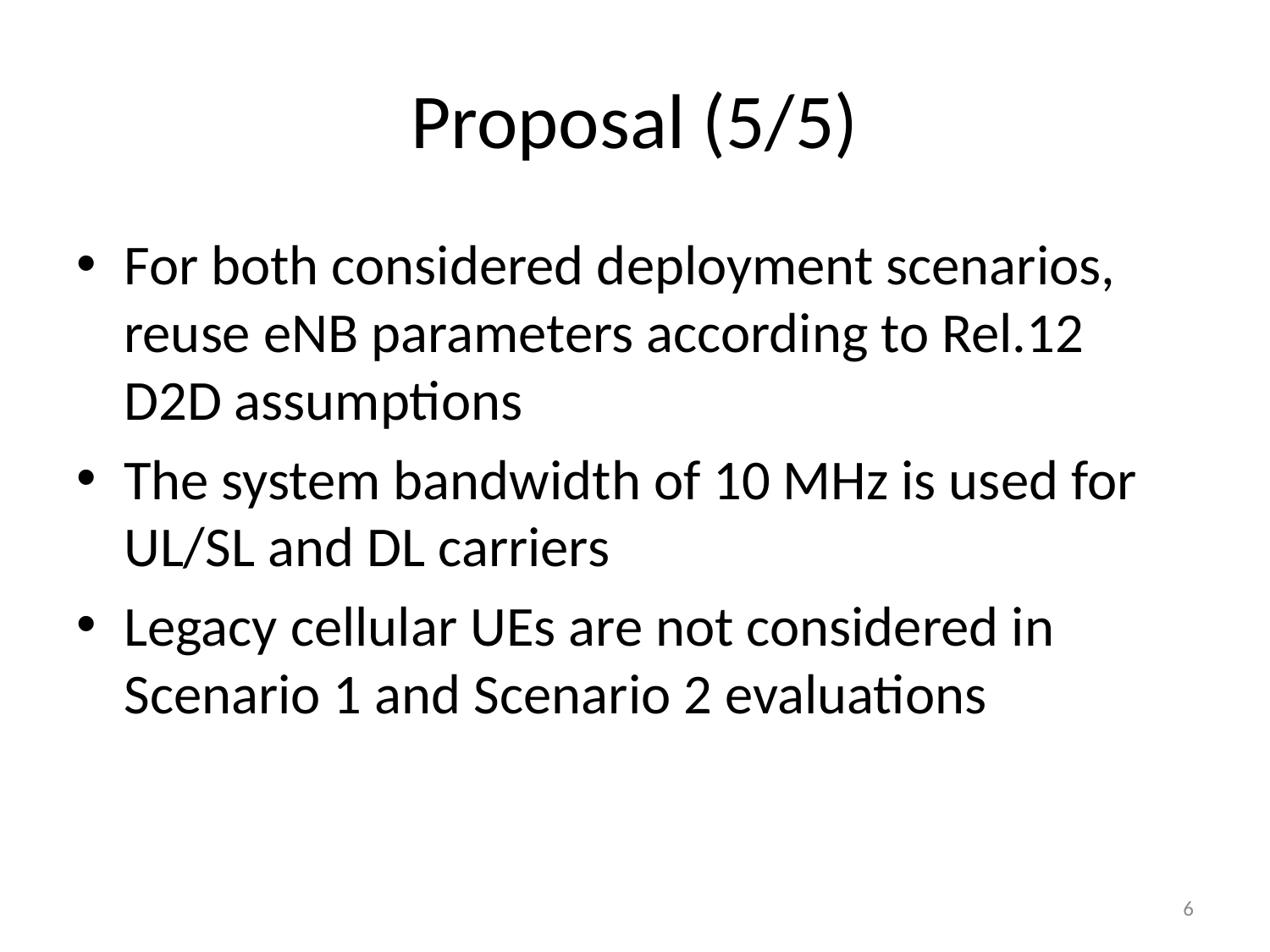

# Proposal (5/5)
For both considered deployment scenarios, reuse eNB parameters according to Rel.12 D2D assumptions
The system bandwidth of 10 MHz is used for UL/SL and DL carriers
Legacy cellular UEs are not considered in Scenario 1 and Scenario 2 evaluations
6